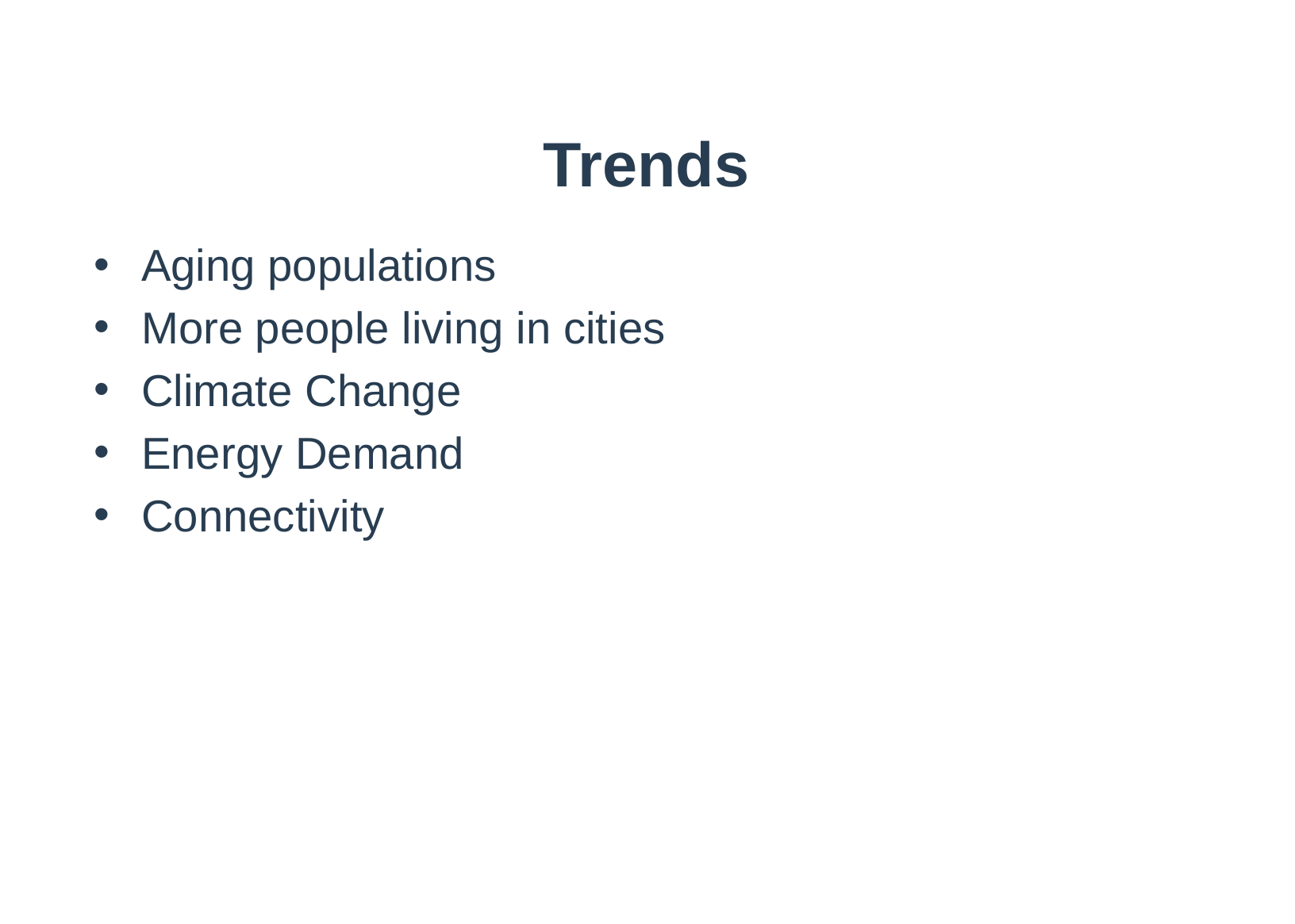

# Trends
Aging populations
More people living in cities
Climate Change
Energy Demand
Connectivity